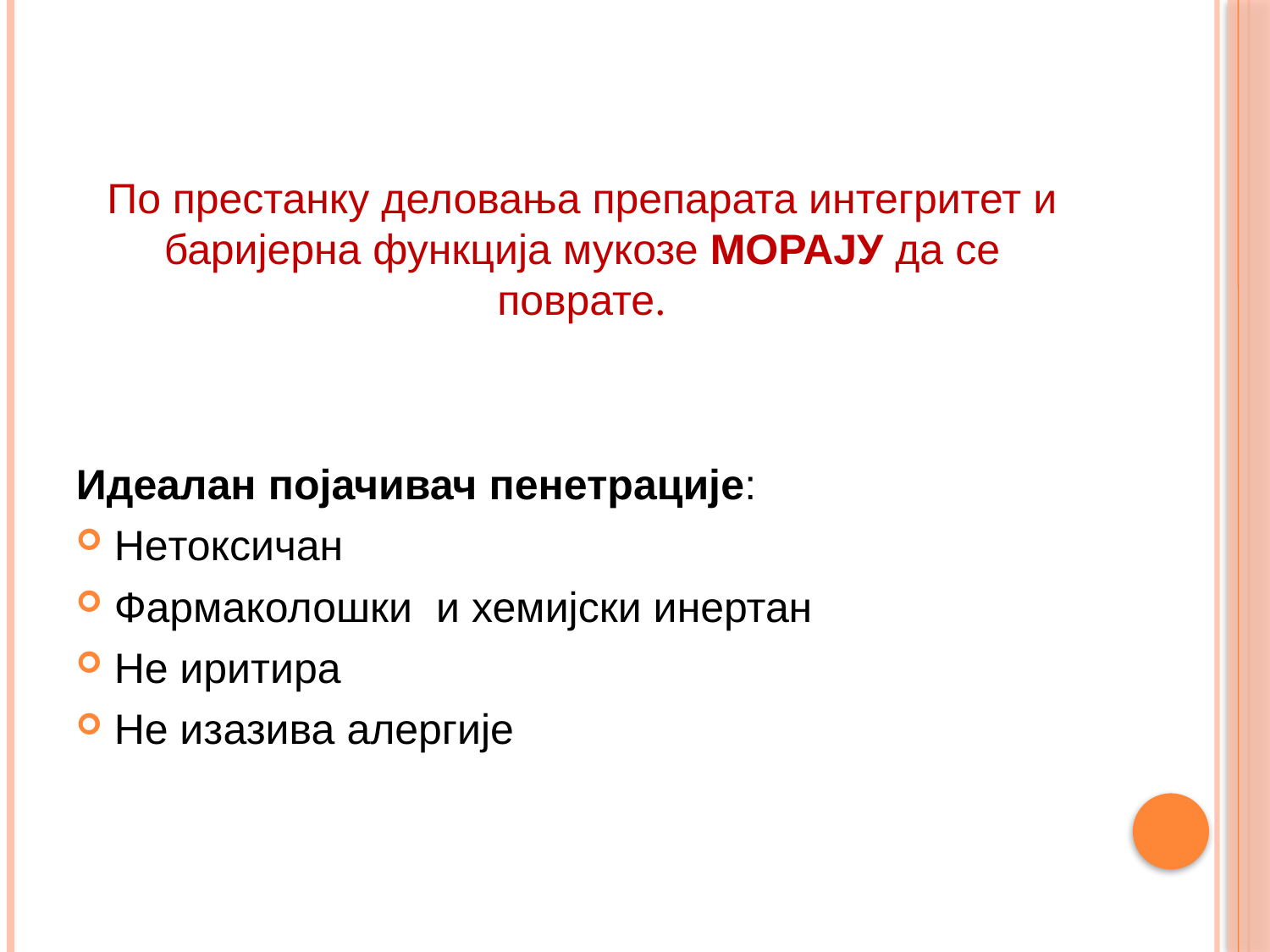

По престанку деловања препарата интегритет и баријерна функција мукозе МОРАЈУ да се поврате.

Идеалан појачивач пенетрације:
Нетоксичан
Фармаколошки  и хемијски инертан
Не иритира
Не изазива алергије